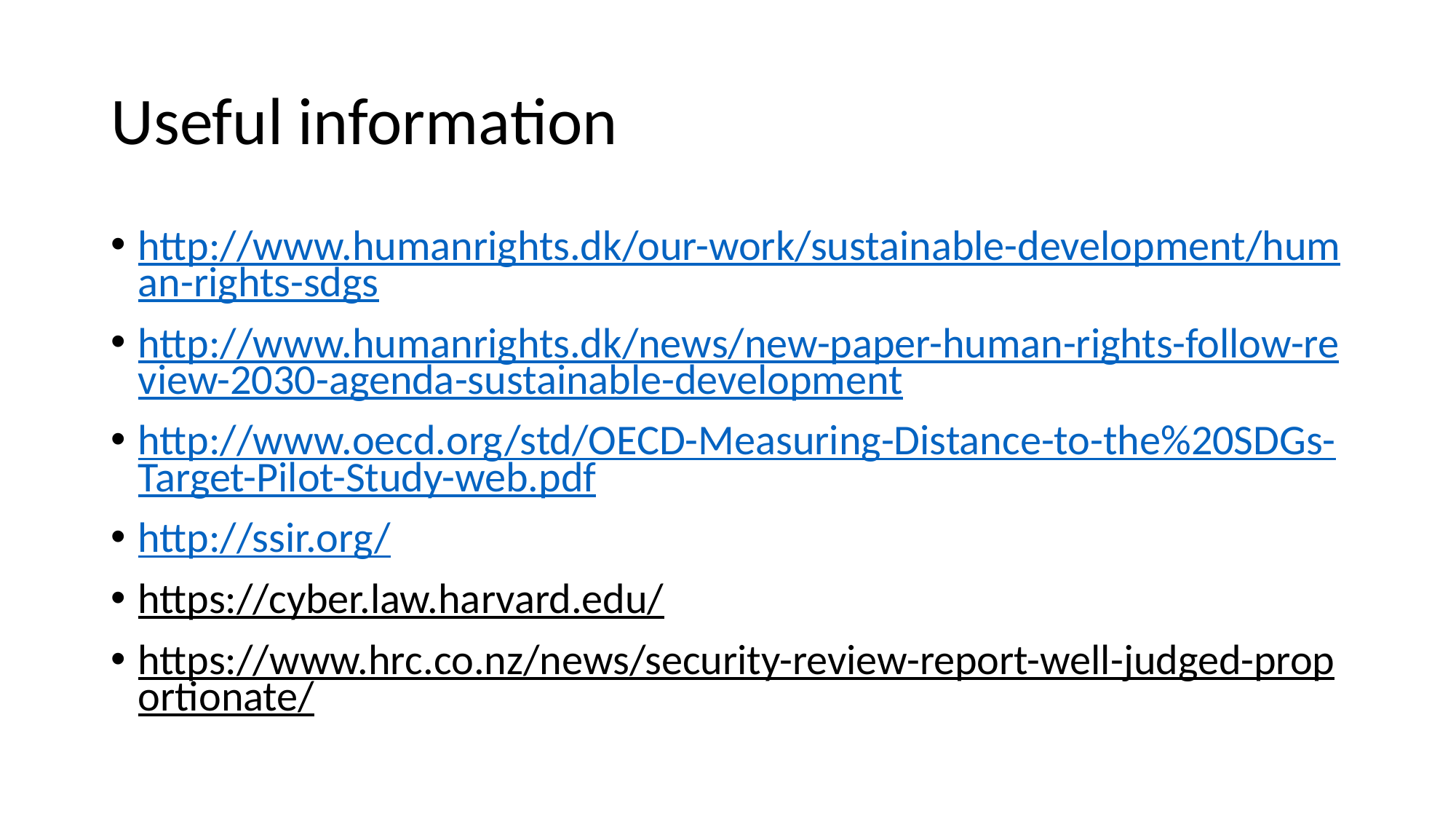

# Useful information
http://www.humanrights.dk/our-work/sustainable-development/human-rights-sdgs
http://www.humanrights.dk/news/new-paper-human-rights-follow-review-2030-agenda-sustainable-development
http://www.oecd.org/std/OECD-Measuring-Distance-to-the%20SDGs-Target-Pilot-Study-web.pdf
http://ssir.org/
https://cyber.law.harvard.edu/
https://www.hrc.co.nz/news/security-review-report-well-judged-proportionate/